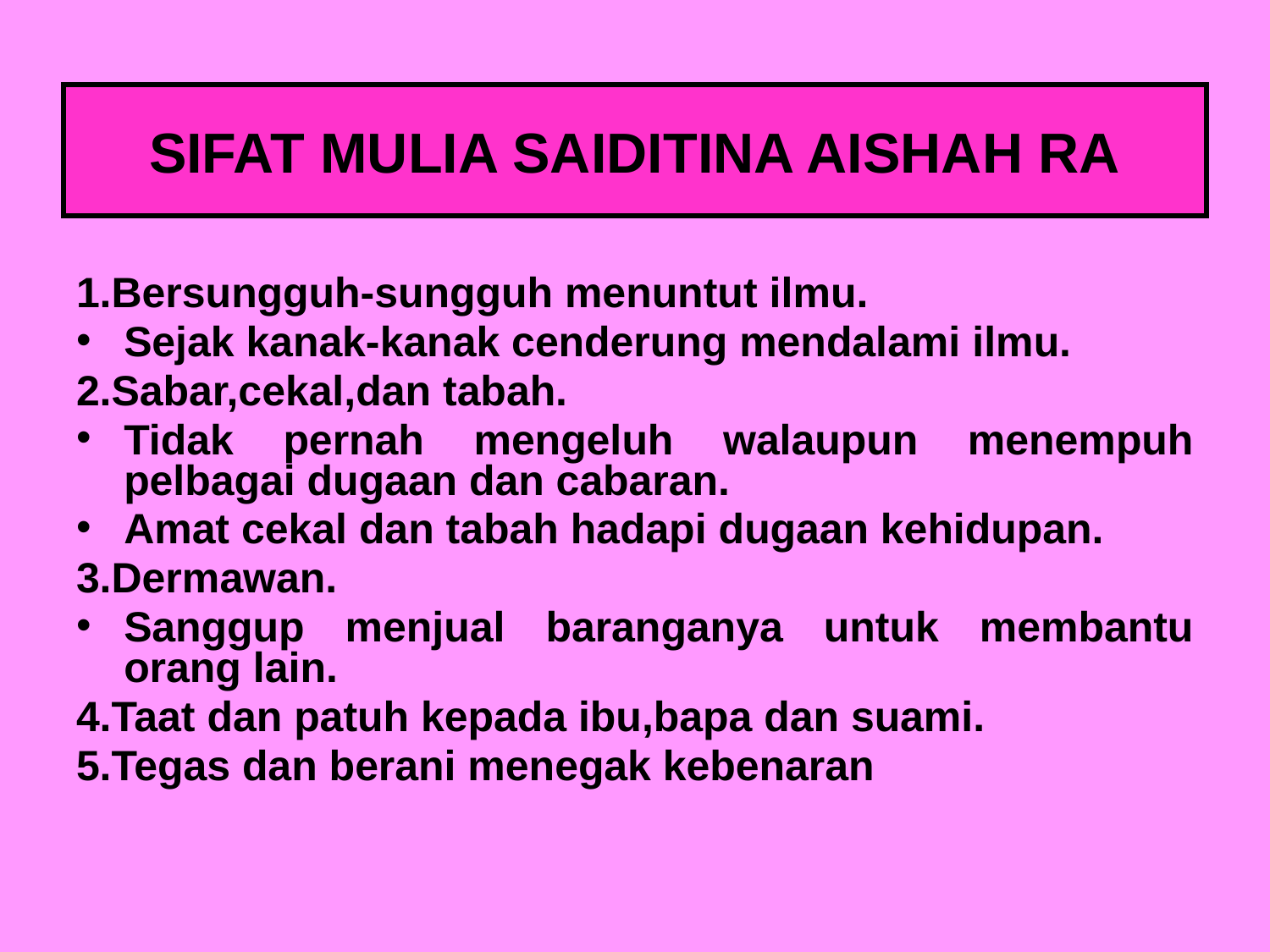

SIFAT MULIA SAIDITINA AISHAH RA

1.Bersungguh-sungguh menuntut ilmu.
Sejak kanak-kanak cenderung mendalami ilmu.
2.Sabar,cekal,dan tabah.
Tidak pernah mengeluh walaupun menempuh pelbagai dugaan dan cabaran.
Amat cekal dan tabah hadapi dugaan kehidupan.
3.Dermawan.
Sanggup menjual baranganya untuk membantu orang lain.
4.Taat dan patuh kepada ibu,bapa dan suami.
5.Tegas dan berani menegak kebenaran